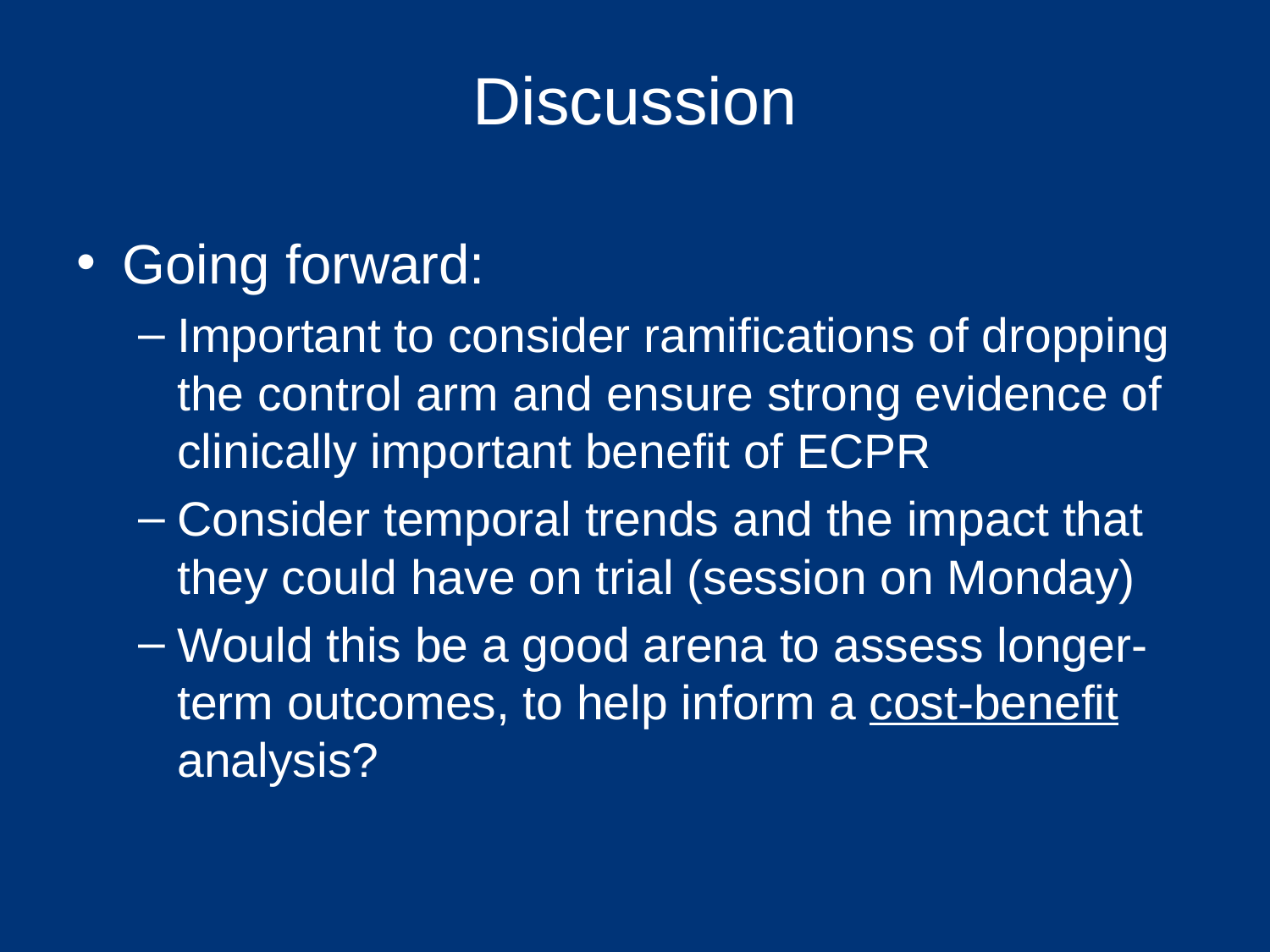

# Discussion
Going forward:
Important to consider ramifications of dropping the control arm and ensure strong evidence of clinically important benefit of ECPR
Consider temporal trends and the impact that they could have on trial (session on Monday)
Would this be a good arena to assess longer-term outcomes, to help inform a cost-benefit analysis?